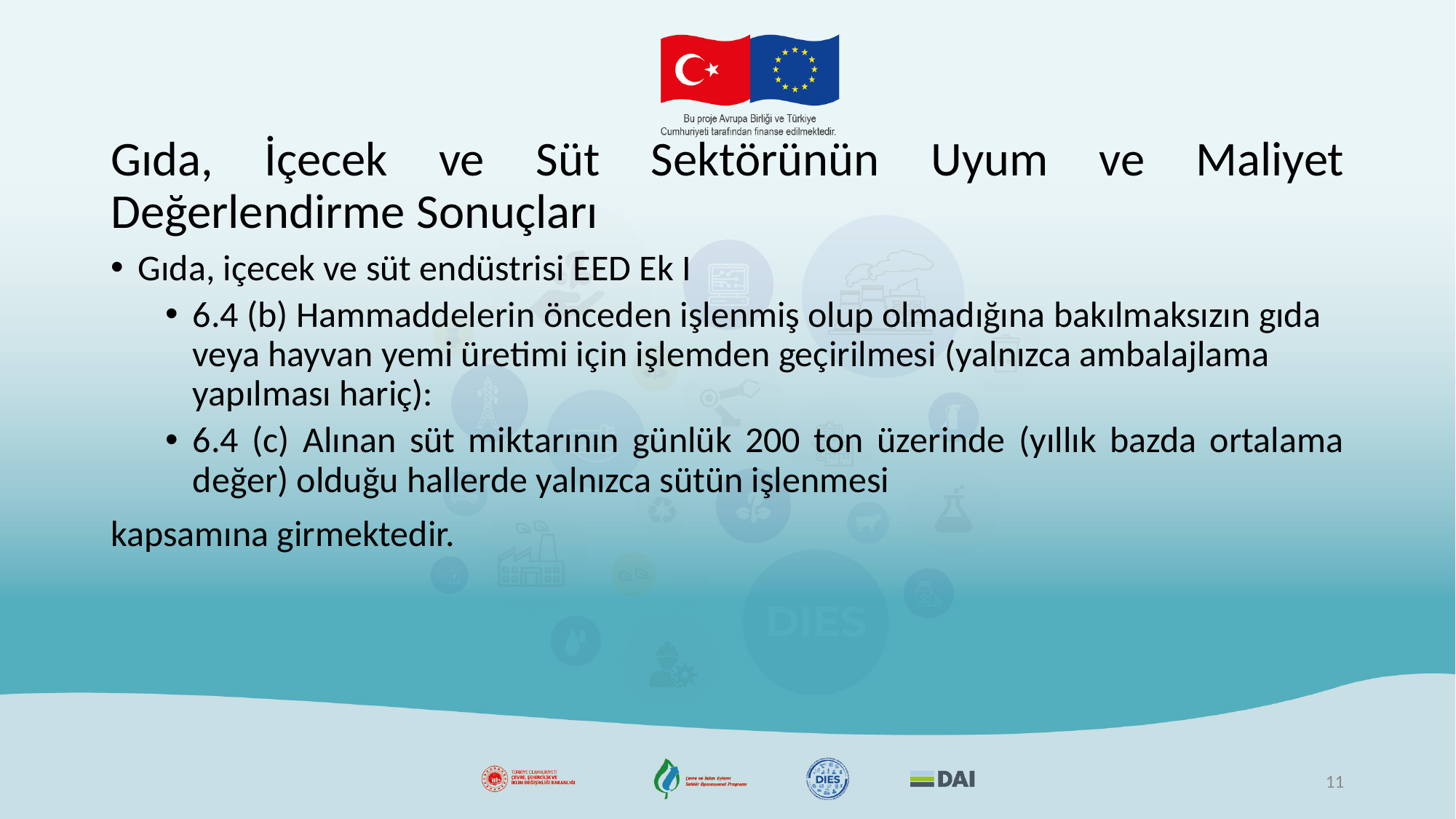

Gıda, İçecek ve Süt Sektörünün Uyum ve Maliyet Değerlendirme Sonuçları
Gıda, içecek ve süt endüstrisi EED Ek I ​
6.4 (b) Hammaddelerin önceden işlenmiş olup olmadığına bakılmaksızın gıda veya hayvan yemi üretimi için işlemden geçirilmesi (yalnızca ambalajlama        yapılması hariç):​
6.4 (c) Alınan süt miktarının günlük 200 ton üzerinde (yıllık bazda ortalama değer) olduğu hallerde yalnızca sütün işlenmesi
kapsamına girmektedir.

11